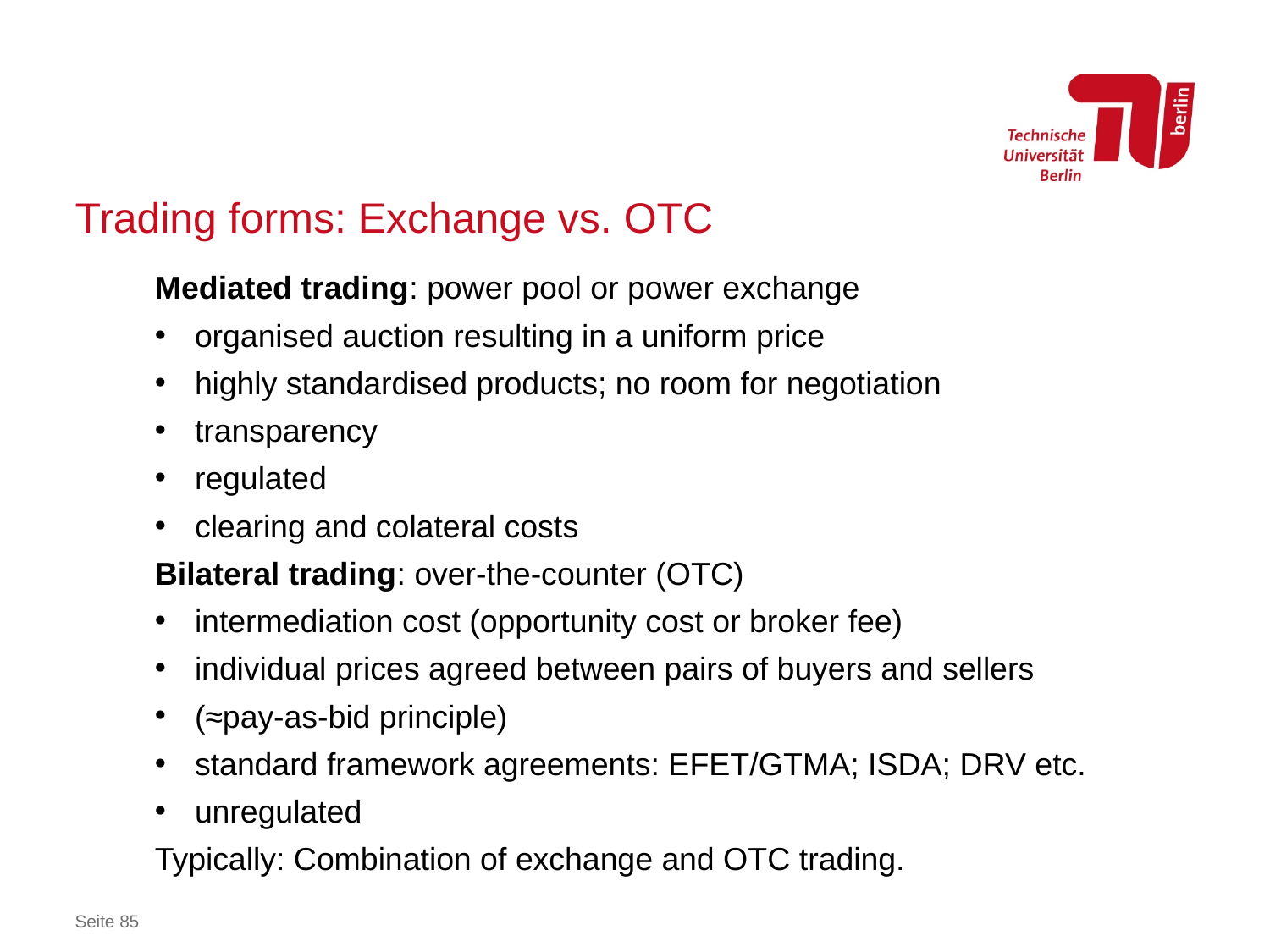

# Trading forms: Exchange vs. OTC
Mediated trading: power pool or power exchange
organised auction resulting in a uniform price
highly standardised products; no room for negotiation
transparency
regulated
clearing and colateral costs
Bilateral trading: over-the-counter (OTC)
intermediation cost (opportunity cost or broker fee)
individual prices agreed between pairs of buyers and sellers
(≈pay-as-bid principle)
standard framework agreements: EFET/GTMA; ISDA; DRV etc.
unregulated
Typically: Combination of exchange and OTC trading.

Seite 85